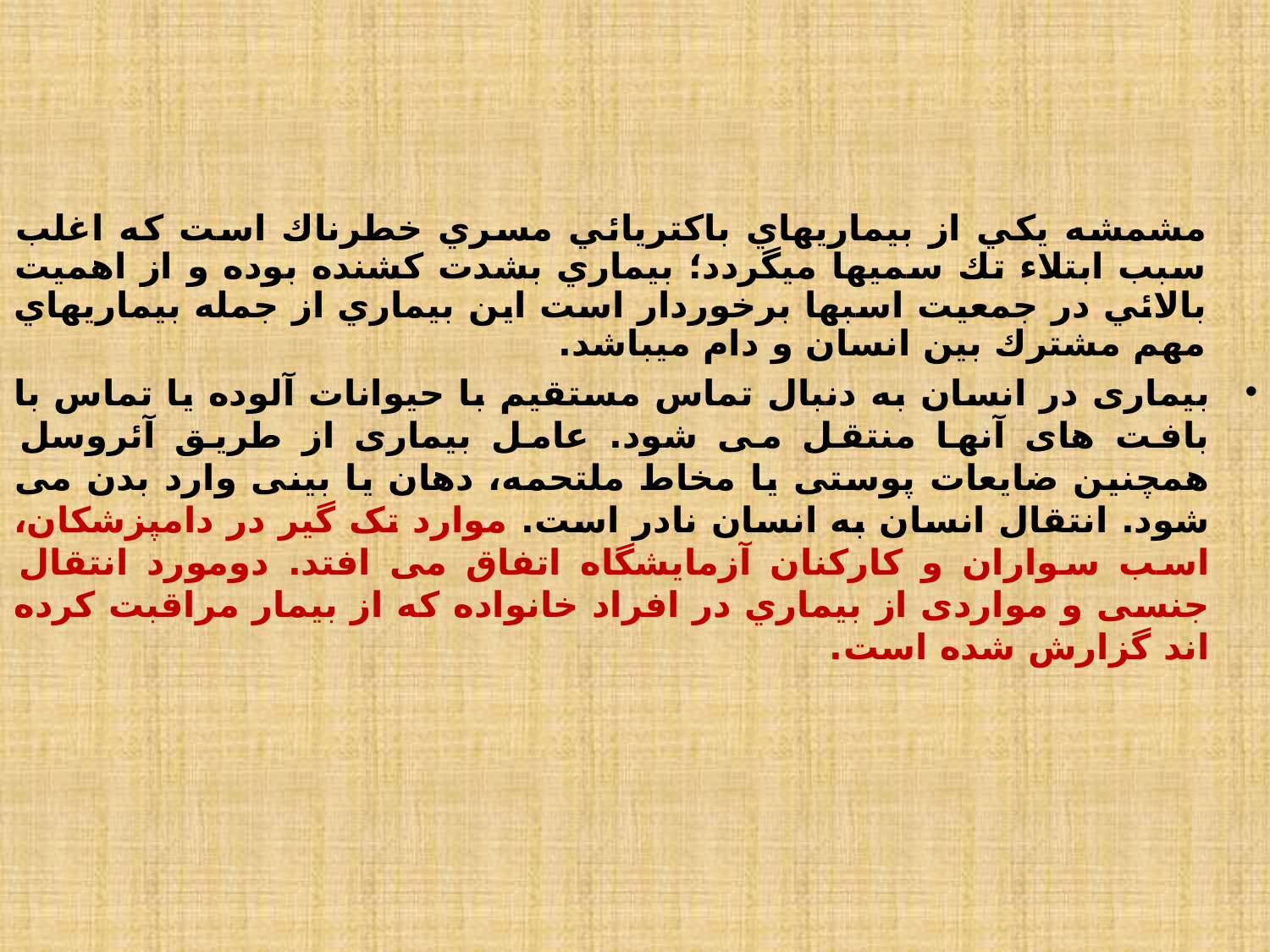

مشمشه يكي از بيماريهاي باكتريائي مسري خطرناك است كه اغلب سبب ابتلاء تك سميها ميگردد؛ بيماري بشدت كشنده بوده و از اهميت بالائي در جمعيت اسبها برخوردار است اين بيماري از جمله بيماريهاي مهم مشترك بين انسان و دام ميباشد.
بیماری در انسان به دنبال تماس مستقیم با حیوانات آلوده یا تماس با بافت های آنها منتقل می شود. عامل بیماری از طریق آئروسل همچنین ضایعات پوستی یا مخاط ملتحمه، دهان یا بینی وارد بدن می شود. انتقال انسان به انسان نادر است. موارد تک گیر در دامپزشکان، اسب سواران و کارکنان آزمایشگاه اتفاق می افتد. دومورد انتقال جنسی و مواردی از بيماري در افراد خانواده که از بیمار مراقبت کرده اند گزارش شده است.